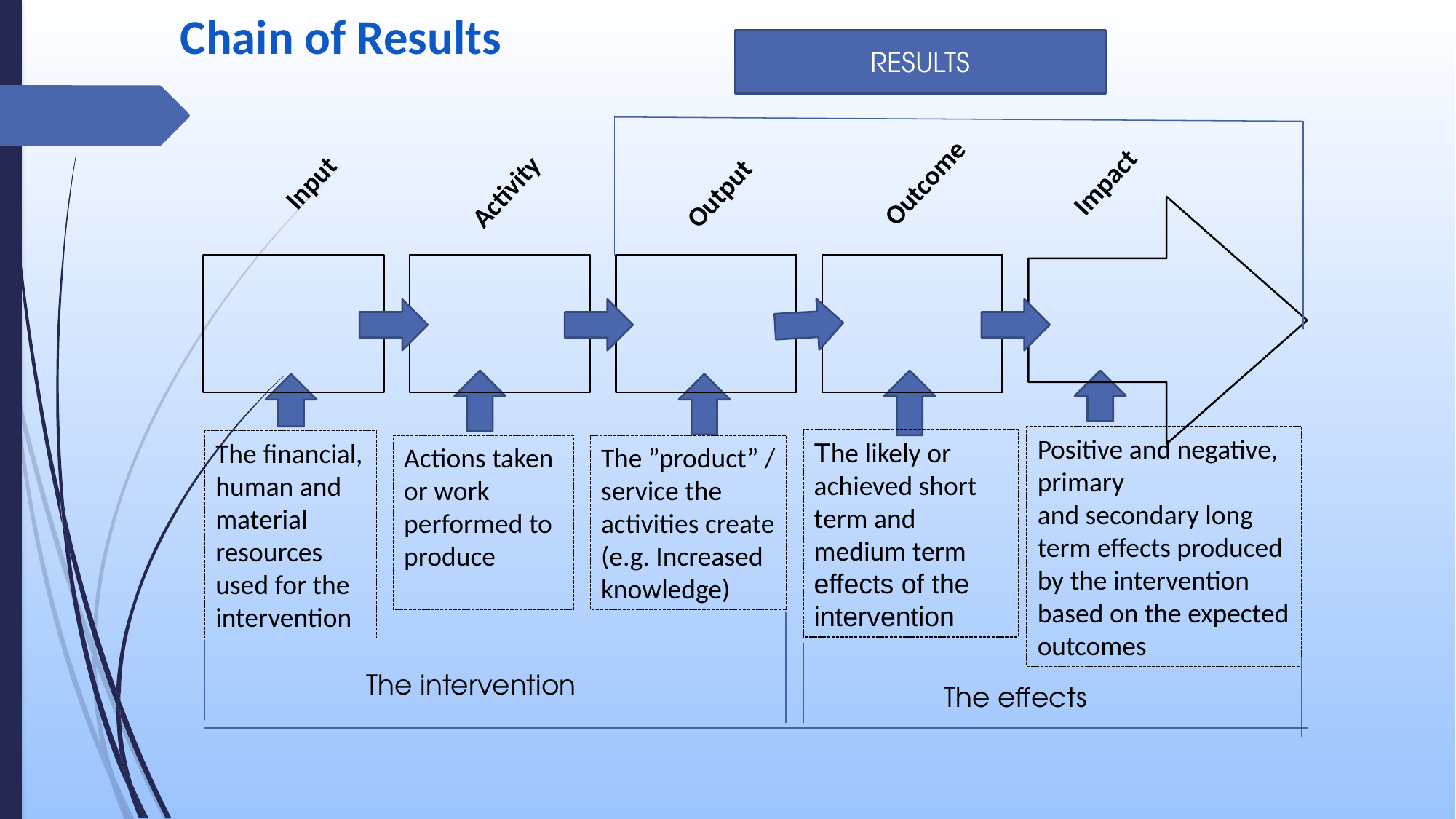

# Chain of Results
RESULTS
Impact
Outcome
Activity
Output
Input

Positive and negative, primary
and secondary long­
term effects produced by the intervention based on the expected
outcomes
The likely or achieved short ­ term and medium­ term effects of the intervention
The financial, human and material resources used for the intervention
Actions taken or work performed to produce

The ”product” / service the activities create (e.g. Increased knowledge)
The intervention
The effects